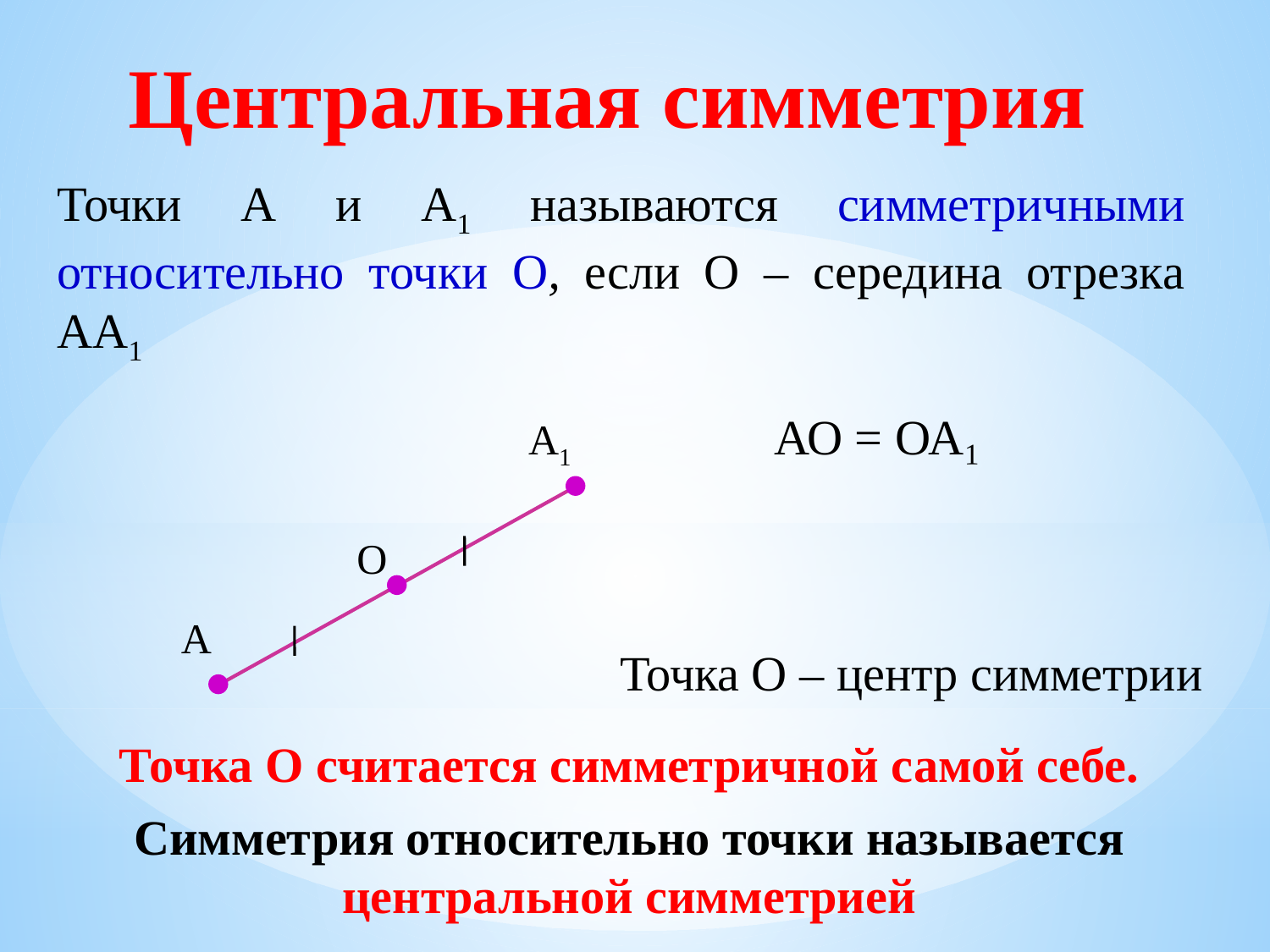

Центральная симметрия
Точки А и А1 называются симметричными относительно точки О, если О – середина отрезка АА1
АО = ОА₁
А1

О

А

Точка О – центр симметрии

Точка О считается симметричной самой себе.
Симметрия относительно точки называется центральной симметрией